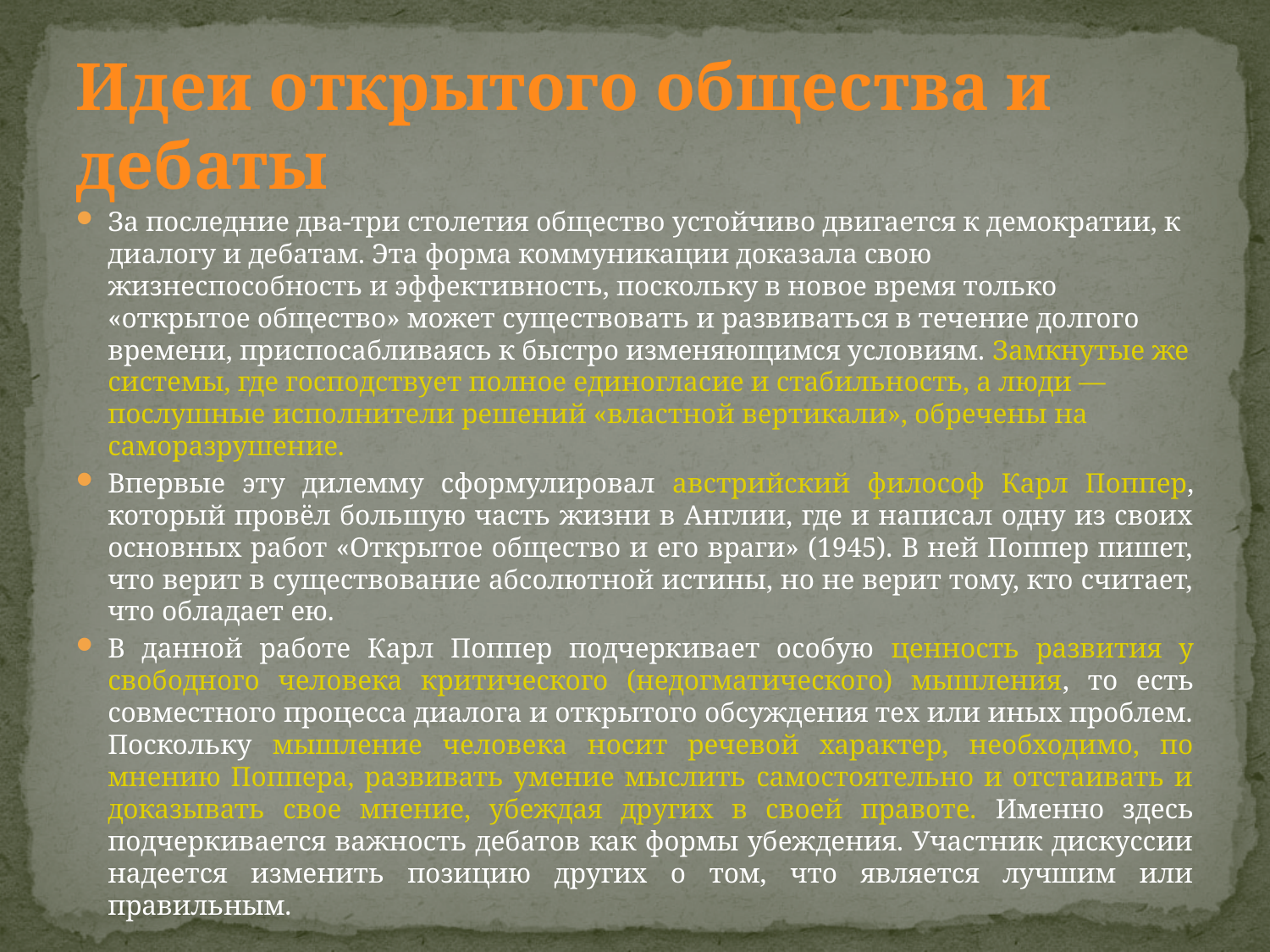

# Идеи открытого общества и дебаты
За последние два-три столетия общество устойчиво двигается к демократии, к диалогу и дебатам. Эта форма коммуникации доказала свою жизнеспособность и эффективность, поскольку в новое время только «открытое общество» может существовать и развиваться в течение долгого времени, приспосабливаясь к быстро изменяющимся условиям. Замкнутые же системы, где господствует полное единогласие и стабильность, а люди — послушные исполнители решений «властной вертикали», обречены на саморазрушение.
Впервые эту дилемму сформулировал австрийский философ Карл Поппер, который провёл большую часть жизни в Англии, где и написал одну из своих основных работ «Открытое общество и его враги» (1945). В ней Поппер пишет, что верит в существование абсолютной истины, но не верит тому, кто считает, что обладает ею.
В данной работе Карл Поппер подчеркивает особую ценность развития у свободного человека критического (недогматического) мышления, то есть совместного процесса диалога и открытого обсуждения тех или иных проблем. Поскольку мышление человека носит речевой характер, необходимо, по мнению Поппера, развивать умение мыслить самостоятельно и отстаивать и доказывать свое мнение, убеждая других в своей правоте. Именно здесь подчеркивается важность дебатов как формы убеждения. Участник дискуссии надеется изменить позицию других о том, что является лучшим или правильным.